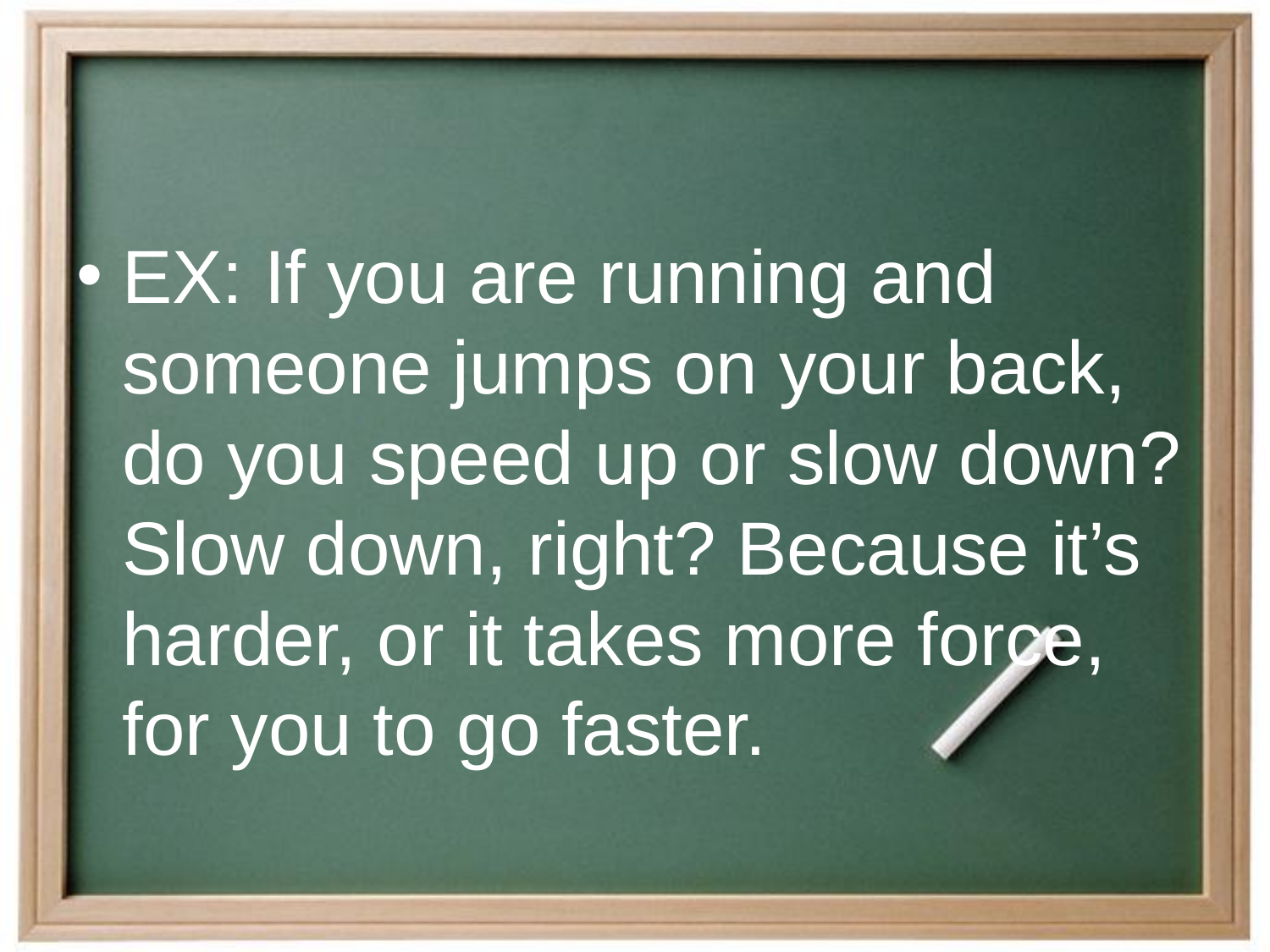

#
EX: If you are running and someone jumps on your back, do you speed up or slow down? Slow down, right? Because it’s harder, or it takes more force, for you to go faster.